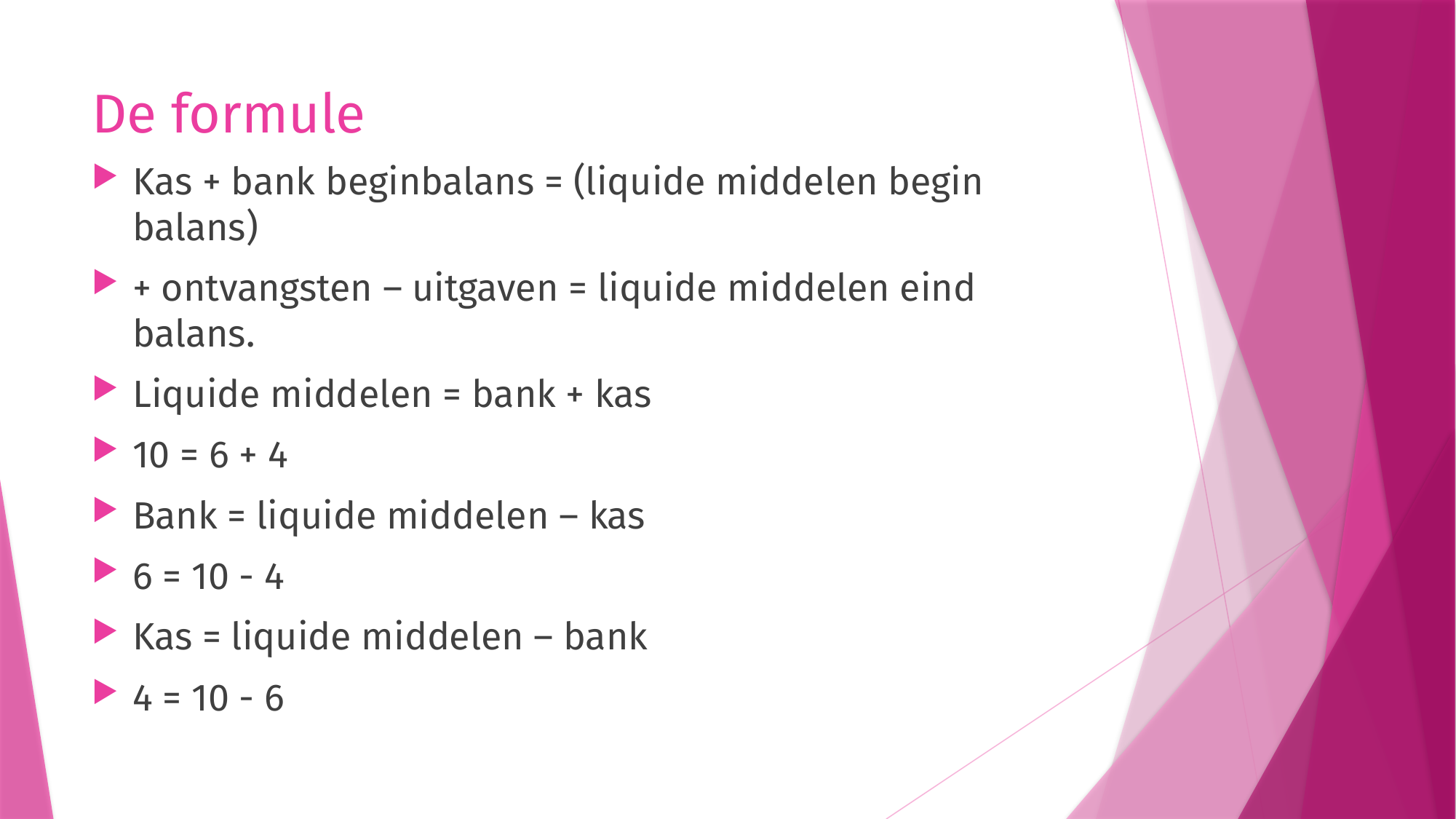

# De formule
Kas + bank beginbalans = (liquide middelen begin balans)
+ ontvangsten – uitgaven = liquide middelen eind balans.
Liquide middelen = bank + kas
10 = 6 + 4
Bank = liquide middelen – kas
6 = 10 - 4
Kas = liquide middelen – bank
4 = 10 - 6